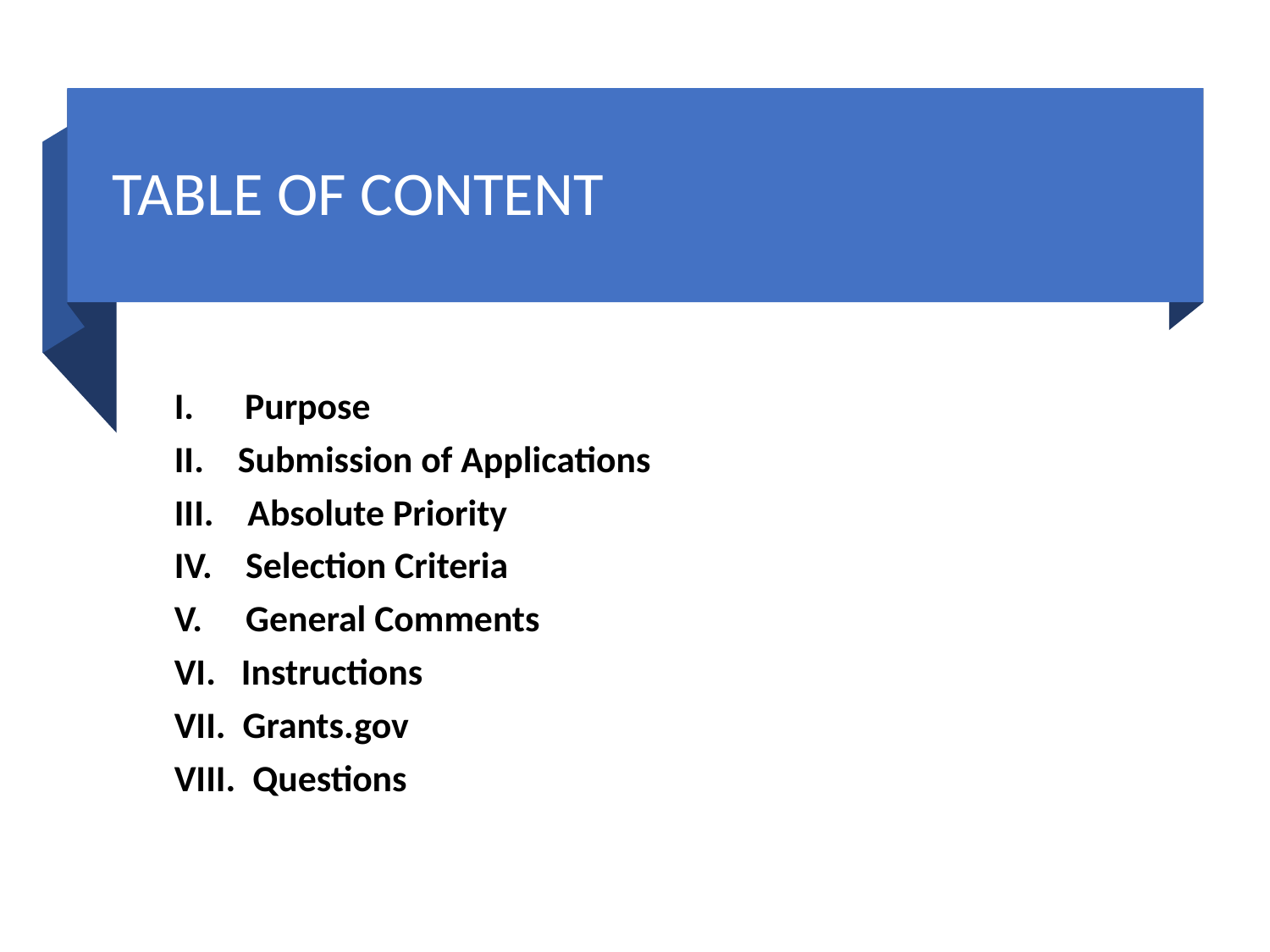

# TABLE OF CONTENT

I.      Purpose
II.    Submission of Applications
III.    Absolute Priority
Selection Criteria
General Comments
VI.   Instructions
VII.  Grants.gov
VIII.  Questions